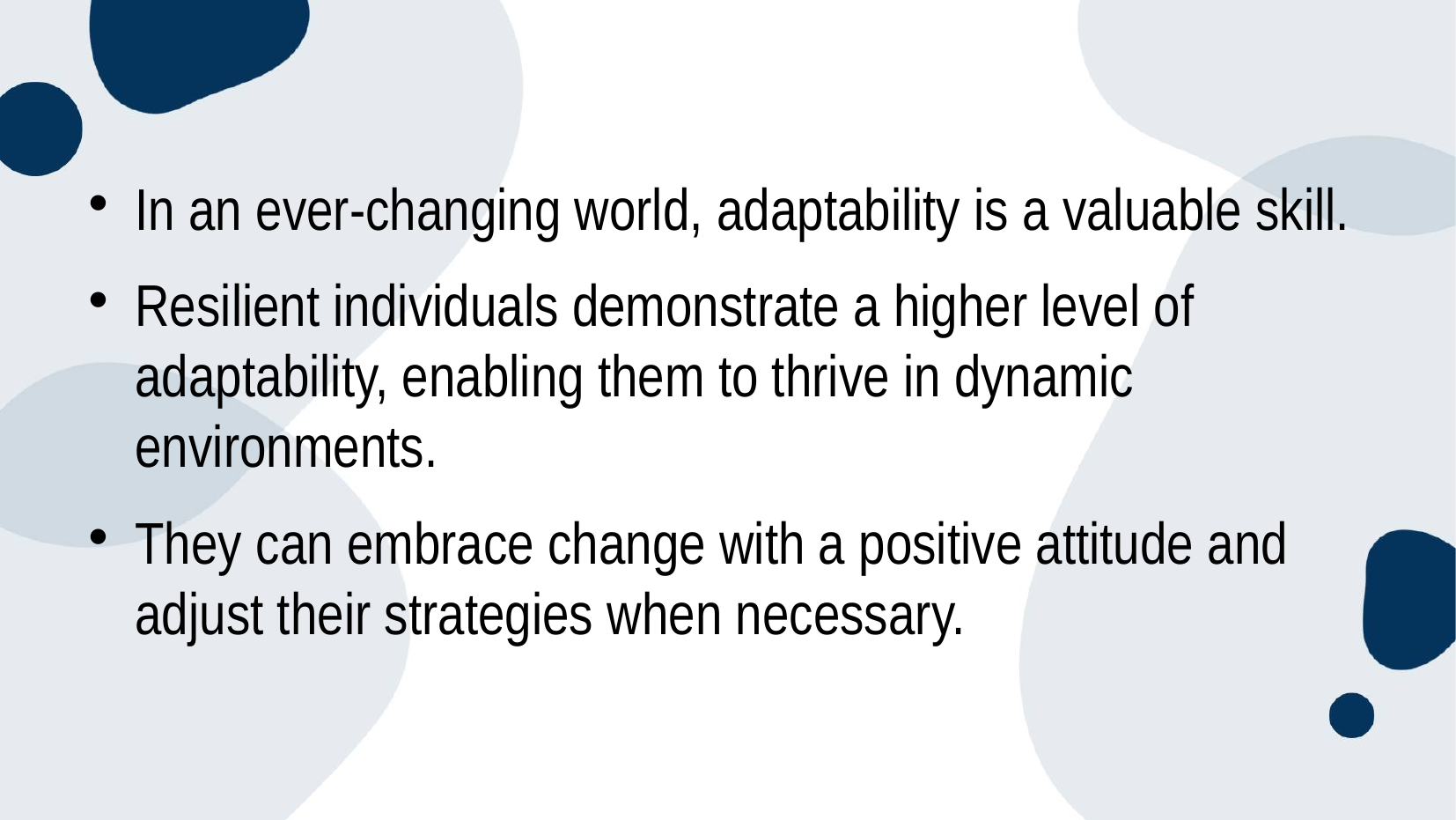

# In an ever-changing world, adaptability is a valuable skill.
Resilient individuals demonstrate a higher level of adaptability, enabling them to thrive in dynamic environments.
They can embrace change with a positive attitude and adjust their strategies when necessary.